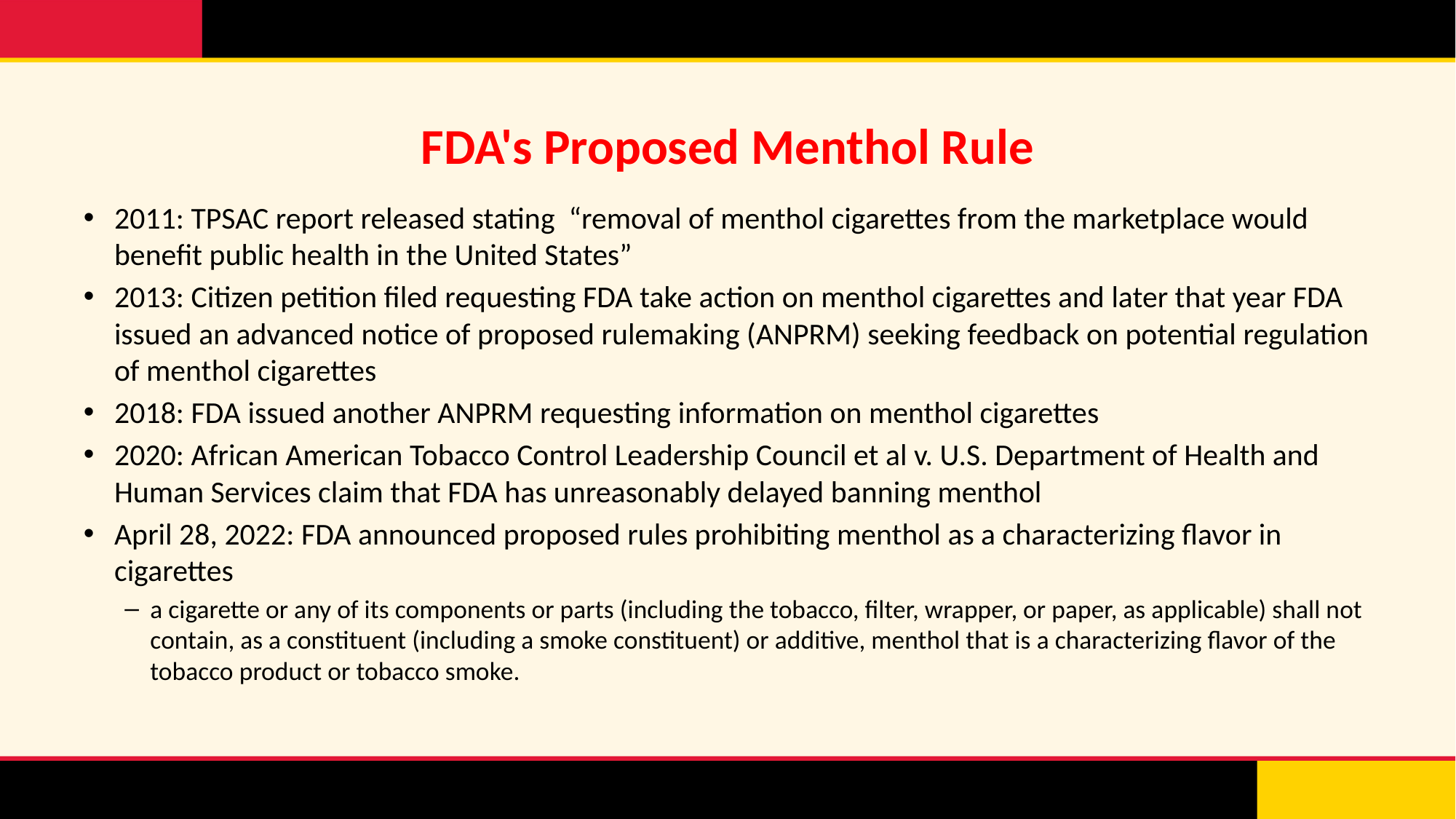

# FDA's Proposed Menthol Rule
2011: TPSAC report released stating  “removal of menthol cigarettes from the marketplace would benefit public health in the United States”
2013: Citizen petition filed requesting FDA take action on menthol cigarettes and later that year FDA issued an advanced notice of proposed rulemaking (ANPRM) seeking feedback on potential regulation of menthol cigarettes
2018: FDA issued another ANPRM requesting information on menthol cigarettes
2020: African American Tobacco Control Leadership Council et al v. U.S. Department of Health and Human Services claim that FDA has unreasonably delayed banning menthol
April 28, 2022: FDA announced proposed rules prohibiting menthol as a characterizing flavor in cigarettes
a cigarette or any of its components or parts (including the tobacco, filter, wrapper, or paper, as applicable) shall not contain, as a constituent (including a smoke constituent) or additive, menthol that is a characterizing flavor of the tobacco product or tobacco smoke.